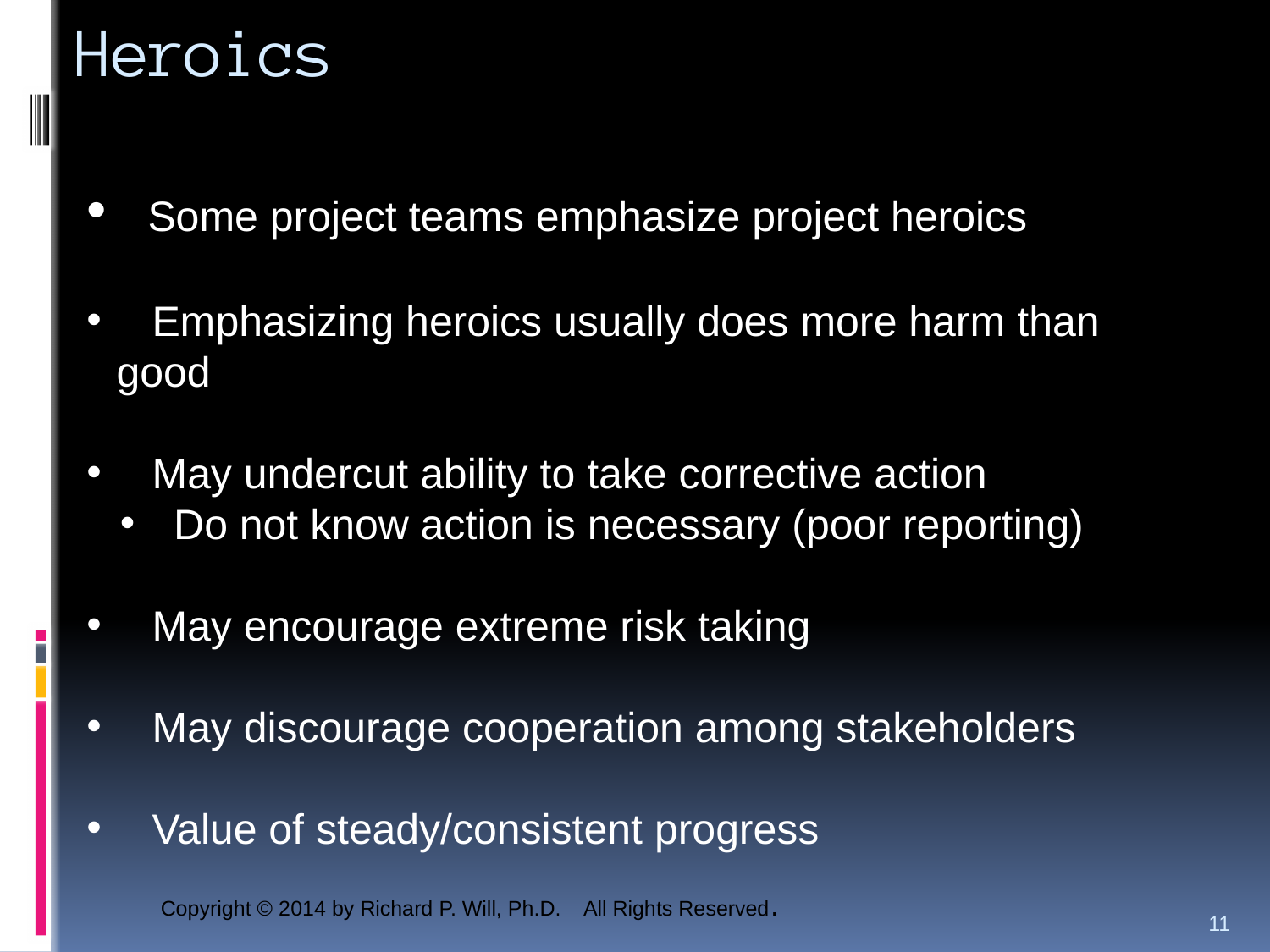

# Heroics
  Some project teams emphasize project heroics

   Emphasizing heroics usually does more harm than good

   May undercut ability to take corrective action
  Do not know action is necessary (poor reporting)

   May encourage extreme risk taking

   May discourage cooperation among stakeholders

   Value of steady/consistent progress

11